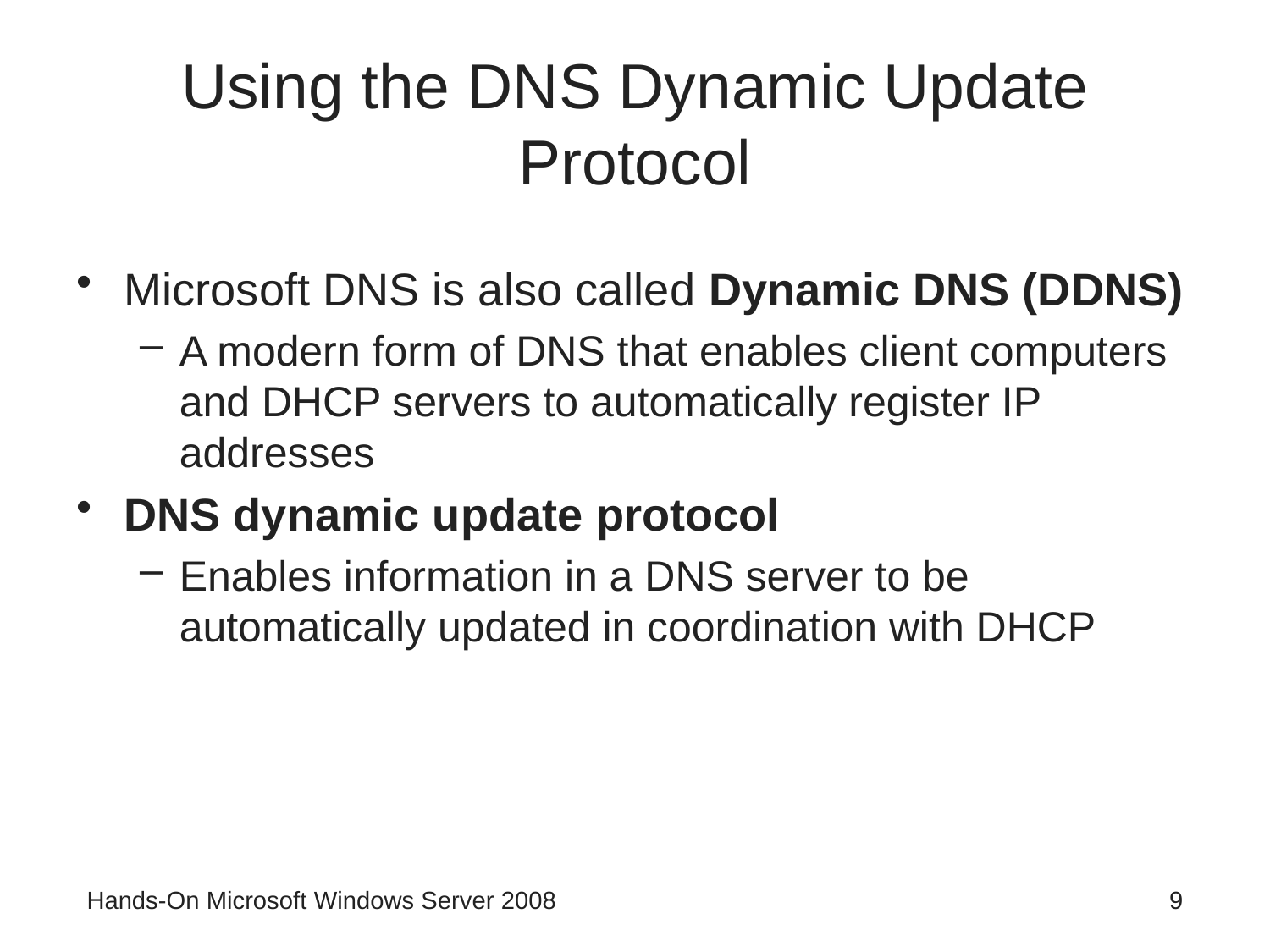

# Using the DNS Dynamic Update Protocol
Microsoft DNS is also called Dynamic DNS (DDNS)
A modern form of DNS that enables client computers and DHCP servers to automatically register IP addresses
DNS dynamic update protocol
Enables information in a DNS server to be automatically updated in coordination with DHCP
Hands-On Microsoft Windows Server 2008
9